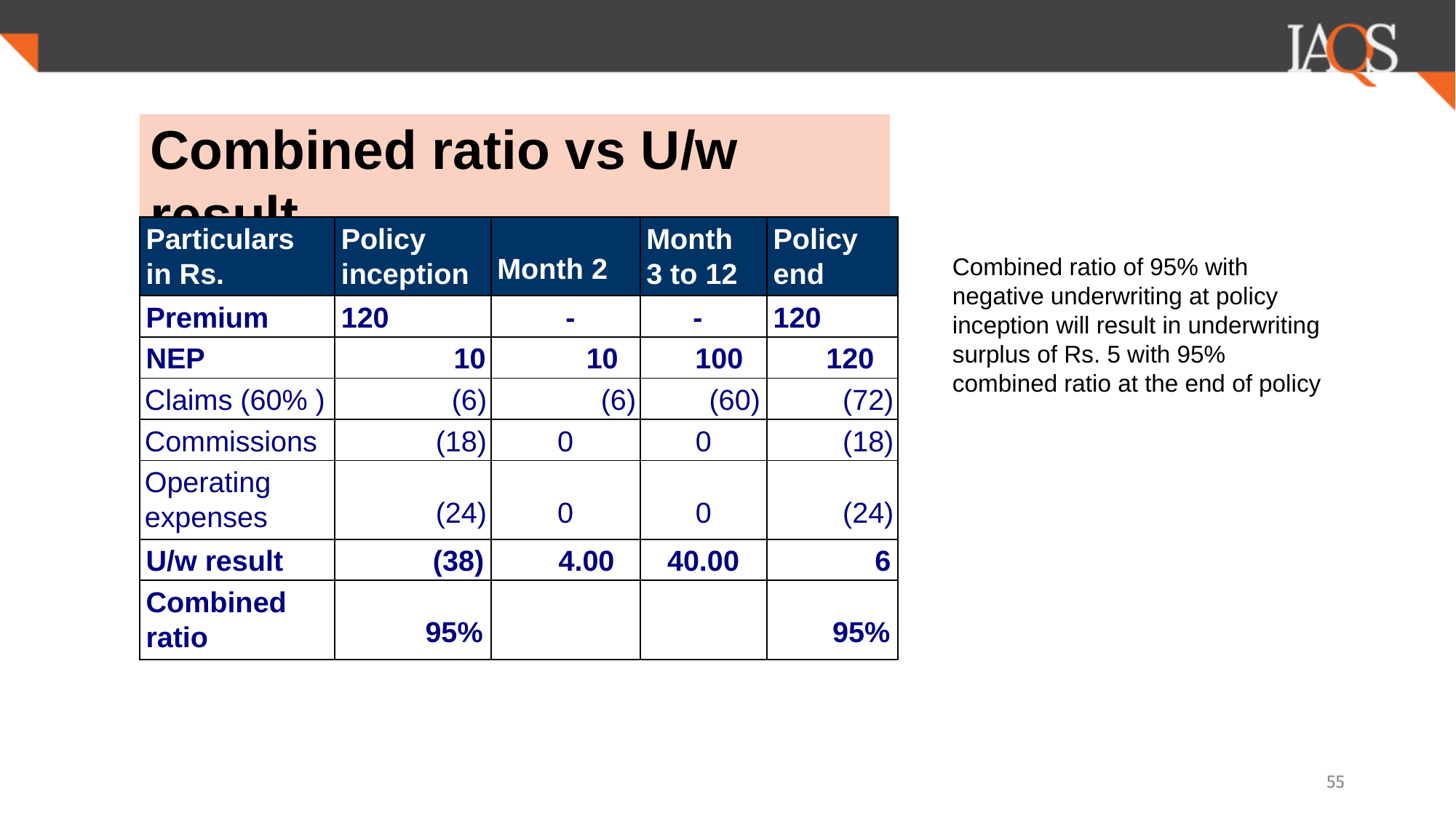

# Combined ratio vs U/w result
| Particulars in Rs. | Policy inception | Month 2 | Month 3 to 12 | Policy end |
| --- | --- | --- | --- | --- |
| Premium | 120 | - | - | 120 |
| NEP | 10 | 10 | 100 | 120 |
| Claims (60% ) | (6) | (6) | (60) | (72) |
| Commissions | (18) | 0 | 0 | (18) |
| Operating expenses | (24) | 0 | 0 | (24) |
| U/w result | (38) | 4.00 | 40.00 | 6 |
| Combined ratio | 95% |  |  | 95% |
Combined ratio of 95% with negative underwriting at policy inception will result in underwriting surplus of Rs. 5 with 95% combined ratio at the end of policy
55